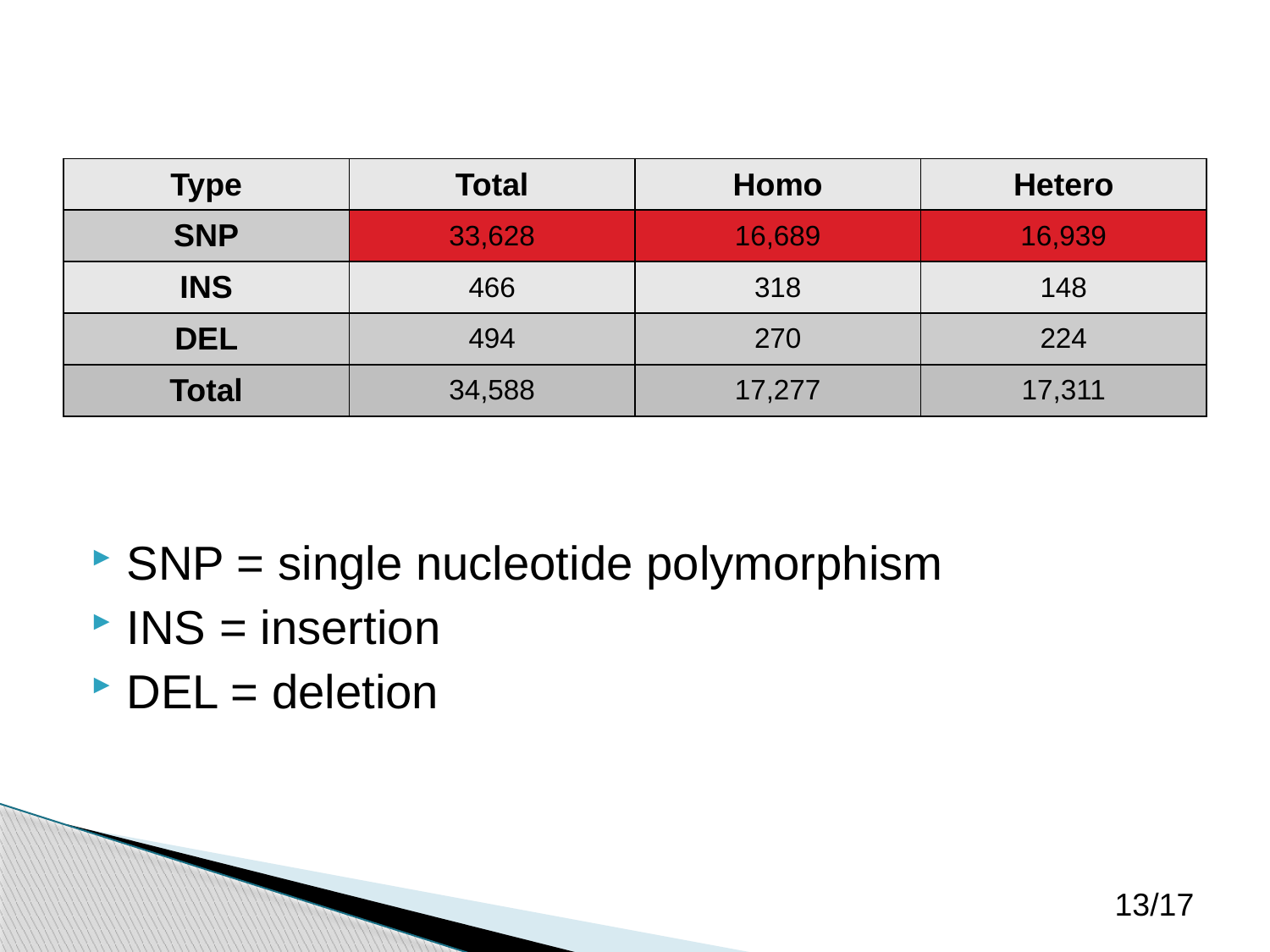

#
| Type | Total | Homo | Hetero |
| --- | --- | --- | --- |
| SNP | 33,628 | 16,689 | 16,939 |
| INS | 466 | 318 | 148 |
| DEL | 494 | 270 | 224 |
| Total | 34,588 | 17,277 | 17,311 |

SNP = single nucleotide polymorphism
INS = insertion
DEL = deletion